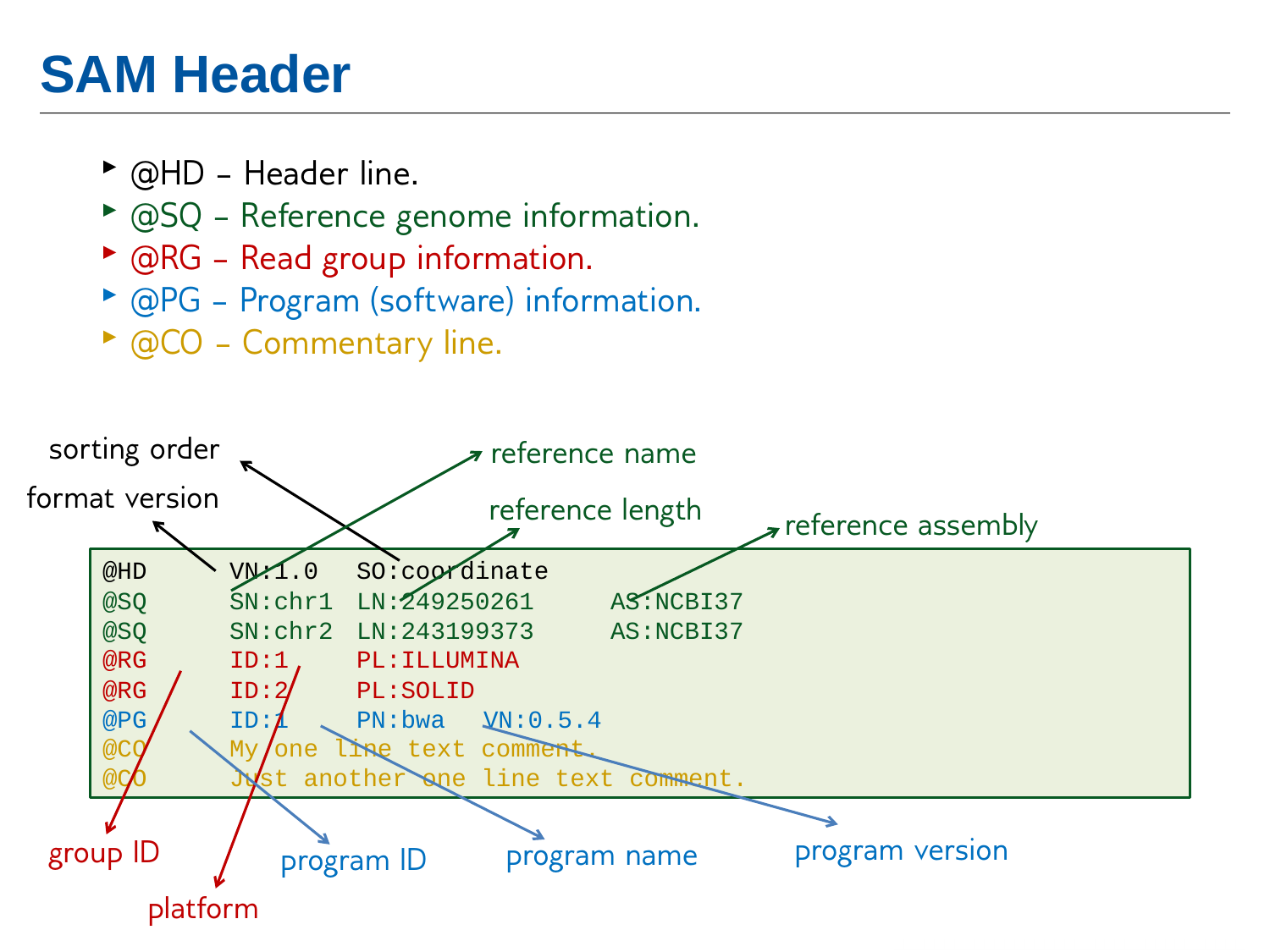

SAM Header
@HD – Header line.
@SQ – Reference genome information.
@RG – Read group information.
@PG – Program (software) information.
@CO – Commentary line.
sorting order
reference name

format version
reference length
reference assembly

@HD	VN:1.0	SO:coordinate
@SQ	SN:chr1	LN:249250261	AS:NCBI37
@SQ	SN:chr2	LN:243199373	AS:NCBI37
@RG	ID:1	PL:ILLUMINA
@RG	ID:2	PL:SOLID
@PG	ID:1	PN:bwa	VN:0.5.4
@CO	My one line text comment.
@CO	Just another one line text comment.

program version
group ID
program name
program ID

platform